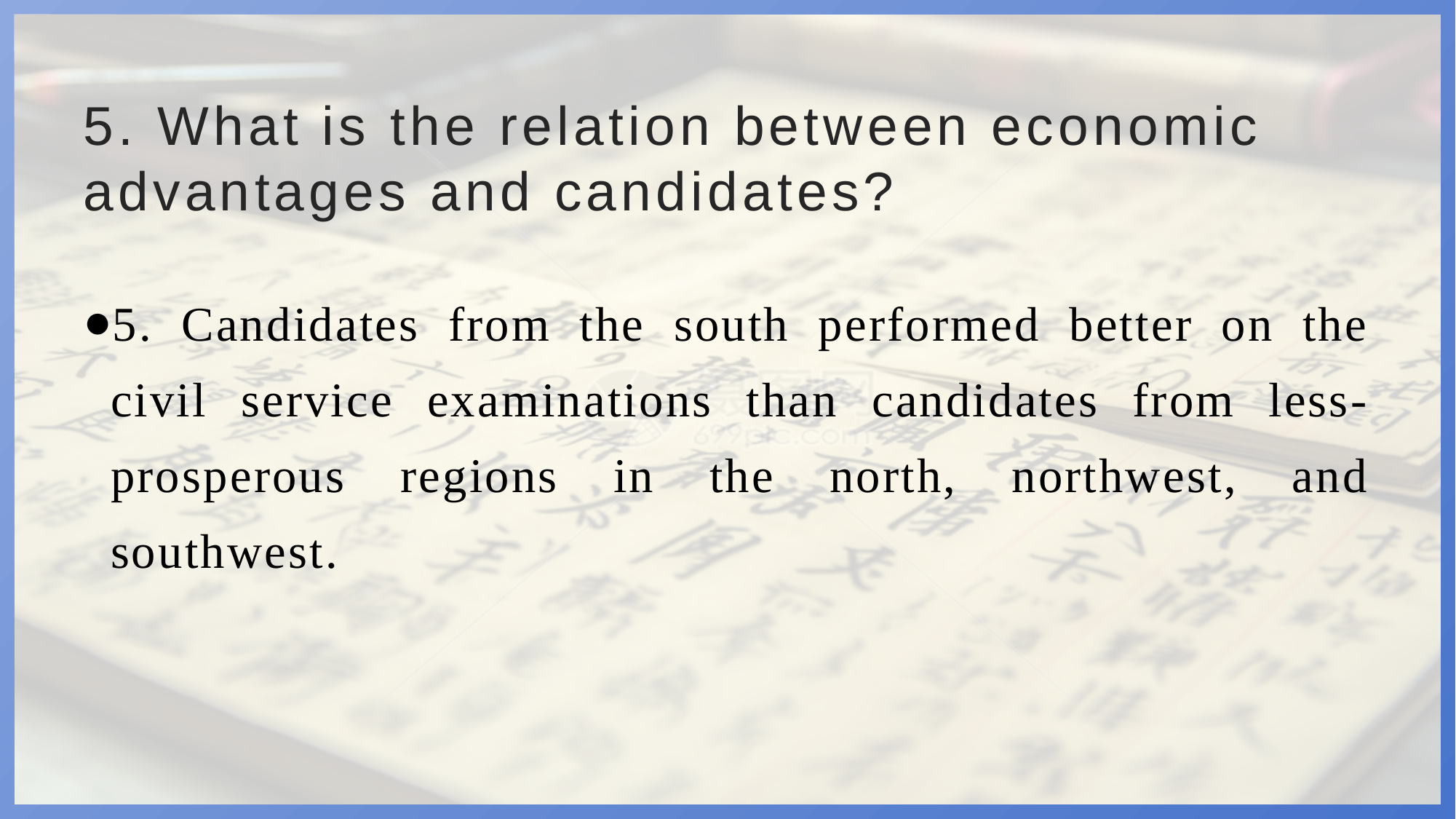

# 5. What is the relation between economic advantages and candidates?
5. Candidates from the south performed better on the civil service examinations than candidates from less-prosperous regions in the north, northwest, and southwest.